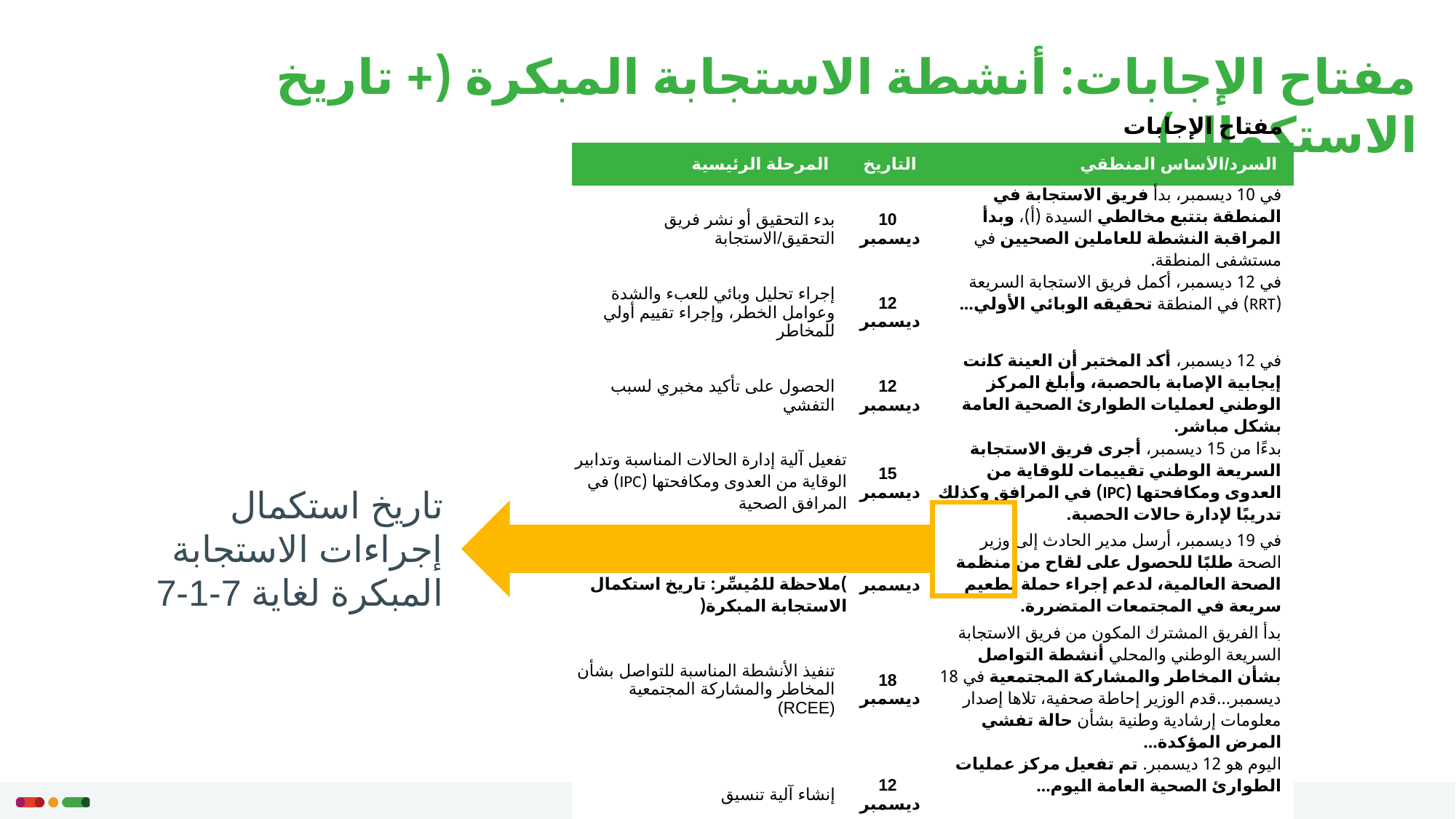

# مفتاح الإجابات: أنشطة الاستجابة المبكرة (+ تاريخ الاستكمال)
مفتاح الإجابات
| المرحلة الرئيسية | التاريخ | السرد/الأساس المنطقي |
| --- | --- | --- |
| بدء التحقيق أو نشر فريق التحقيق/الاستجابة | 10 ديسمبر | في 10 ديسمبر، بدأ فريق الاستجابة في المنطقة بتتبع مخالطي السيدة (أ)، وبدأ المراقبة النشطة للعاملين الصحيين في مستشفى المنطقة. |
| إجراء تحليل وبائي للعبء والشدة وعوامل الخطر، وإجراء تقييم أولي للمخاطر | 12 ديسمبر | في 12 ديسمبر، أكمل فريق الاستجابة السريعة (RRT) في المنطقة تحقيقه الوبائي الأولي... |
| الحصول على تأكيد مخبري لسبب التفشي | 12 ديسمبر | في 12 ديسمبر، أكد المختبر أن العينة كانت إيجابية الإصابة بالحصبة، وأبلغ المركز الوطني لعمليات الطوارئ الصحية العامة بشكل مباشر. |
| تفعيل آلية إدارة الحالات المناسبة وتدابير الوقاية من العدوى ومكافحتها (IPC) في المرافق الصحية | 15 ديسمبر | بدءًا من 15 ديسمبر، أجرى فريق الاستجابة السريعة الوطني تقييمات للوقاية من العدوى ومكافحتها (IPC) في المرافق وكذلك تدريبًا لإدارة حالات الحصبة. |
| تفعيل تدابير الصحة العامة المضادة المناسبة في المجتمعات المتضررة )ملاحظة للمُيسِّر: تاريخ استكمال الاستجابة المبكرة( | 19 ديسمبر | في 19 ديسمبر، أرسل مدير الحادث إلى وزير الصحة طلبًا للحصول على لقاح من منظمة الصحة العالمية، لدعم إجراء حملة تطعيم سريعة في المجتمعات المتضررة. |
| تنفيذ الأنشطة المناسبة للتواصل بشأن المخاطر والمشاركة المجتمعية (RCEE) | 18 ديسمبر | بدأ الفريق المشترك المكون من فريق الاستجابة السريعة الوطني والمحلي أنشطة التواصل بشأن المخاطر والمشاركة المجتمعية في 18 ديسمبر...قدم الوزير إحاطة صحفية، تلاها إصدار معلومات إرشادية وطنية بشأن حالة تفشي المرض المؤكدة... |
| إنشاء آلية تنسيق | 12 ديسمبر | اليوم هو 12 ديسمبر. تم تفعيل مركز عمليات الطوارئ الصحية العامة اليوم... |
تاريخ استكمال إجراءات الاستجابة المبكرة لغاية 7-1-7